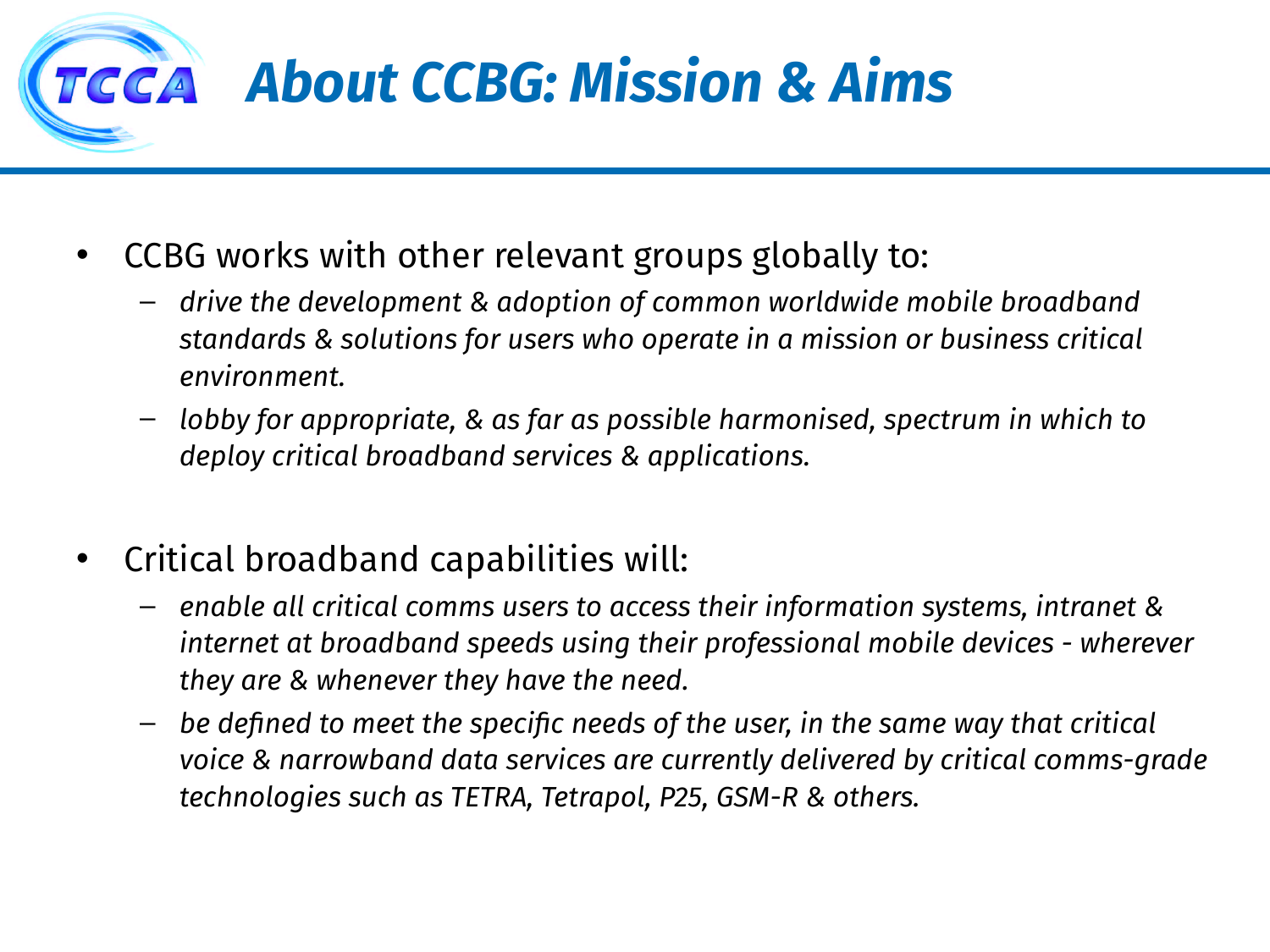

# About CCBG: Mission & Aims
CCBG works with other relevant groups globally to:
drive the development & adoption of common worldwide mobile broadband standards & solutions for users who operate in a mission or business critical environment.
lobby for appropriate, & as far as possible harmonised, spectrum in which to deploy critical broadband services & applications.

Critical broadband capabilities will:
enable all critical comms users to access their information systems, intranet & internet at broadband speeds using their professional mobile devices - wherever they are & whenever they have the need.
be defined to meet the specific needs of the user, in the same way that critical voice & narrowband data services are currently delivered by critical comms-grade technologies such as TETRA, Tetrapol, P25, GSM-R & others.